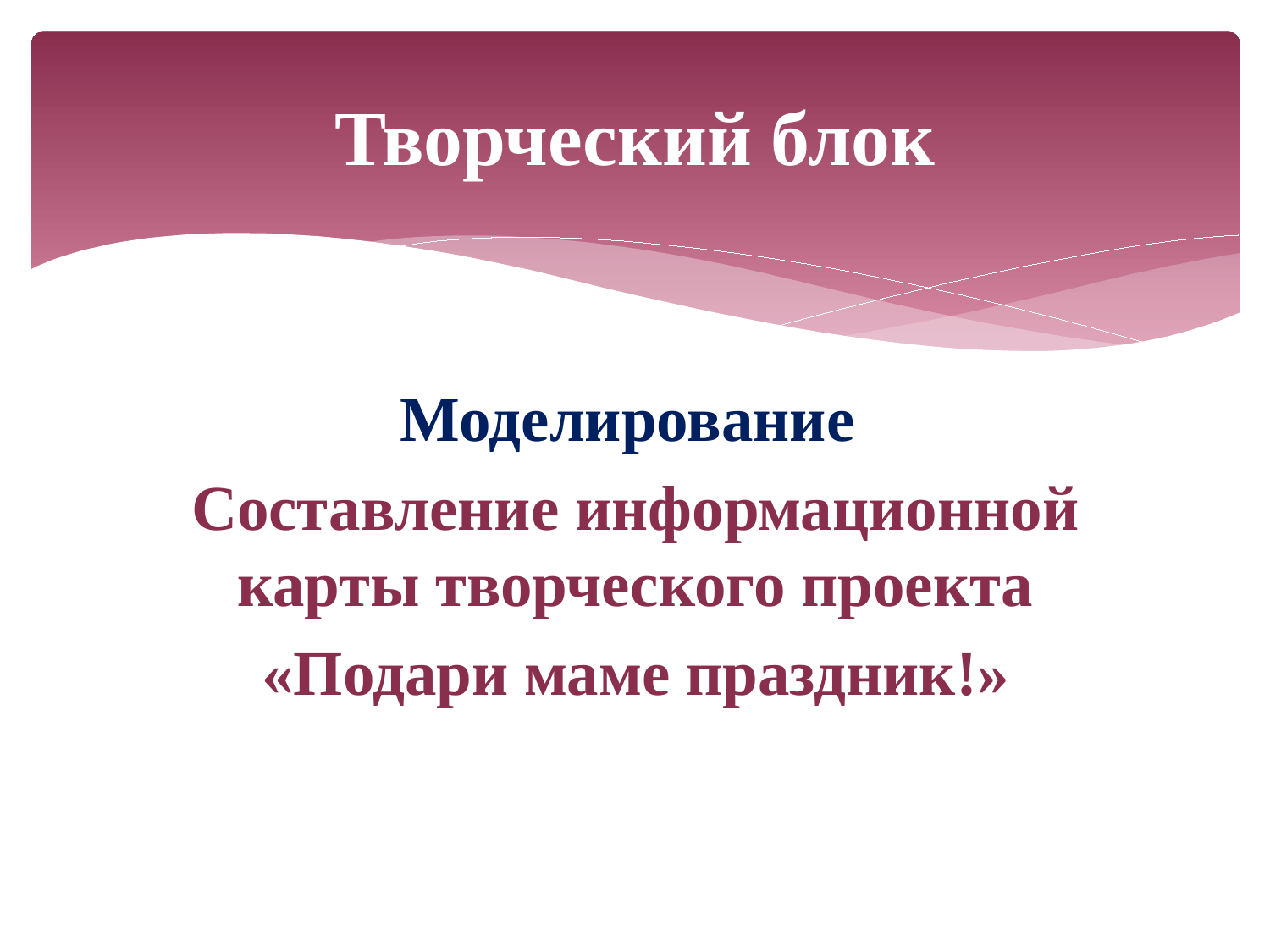

# Творческий блок
Моделирование
Составление информационной карты творческого проекта
«Подари маме праздник!»